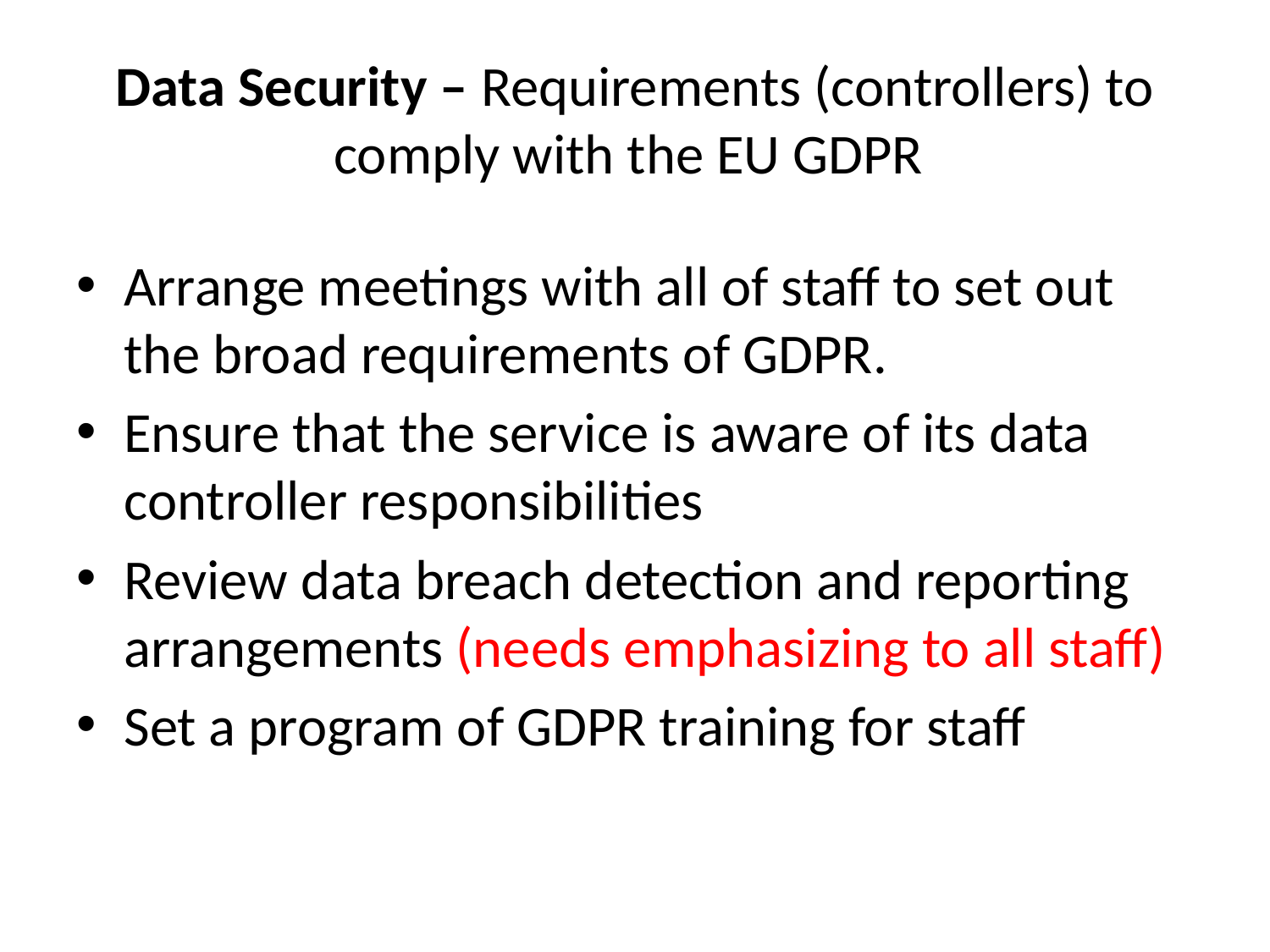

# Data Security – Requirements (controllers) to comply with the EU GDPR
Arrange meetings with all of staff to set out the broad requirements of GDPR.
Ensure that the service is aware of its data controller responsibilities
Review data breach detection and reporting arrangements (needs emphasizing to all staff)
Set a program of GDPR training for staff